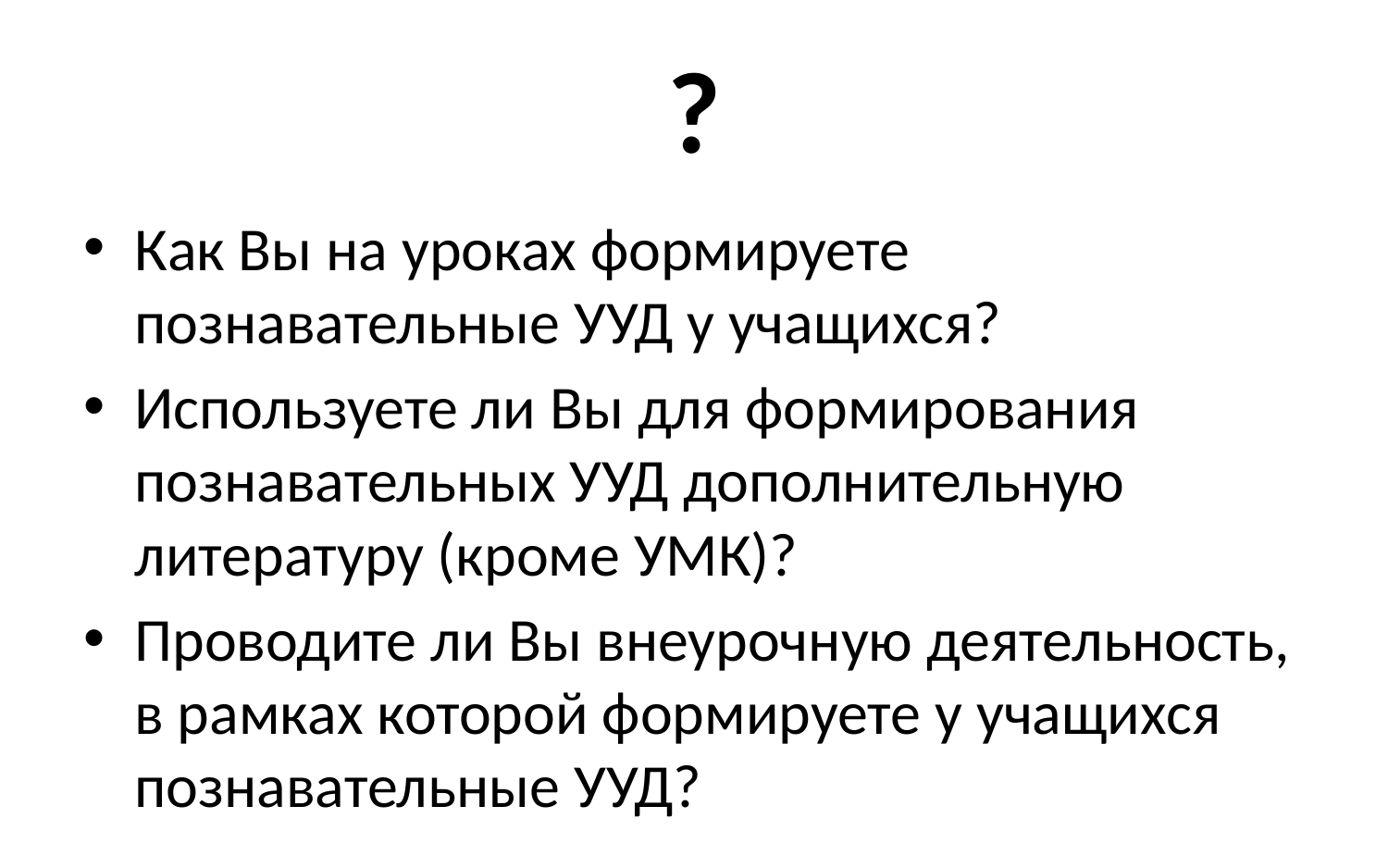

# ?
Как Вы на уроках формируете познавательные УУД у учащихся?
Используете ли Вы для формирования познавательных УУД дополнительную литературу (кроме УМК)?
Проводите ли Вы внеурочную деятельность, в рамках которой формируете у учащихся познавательные УУД?